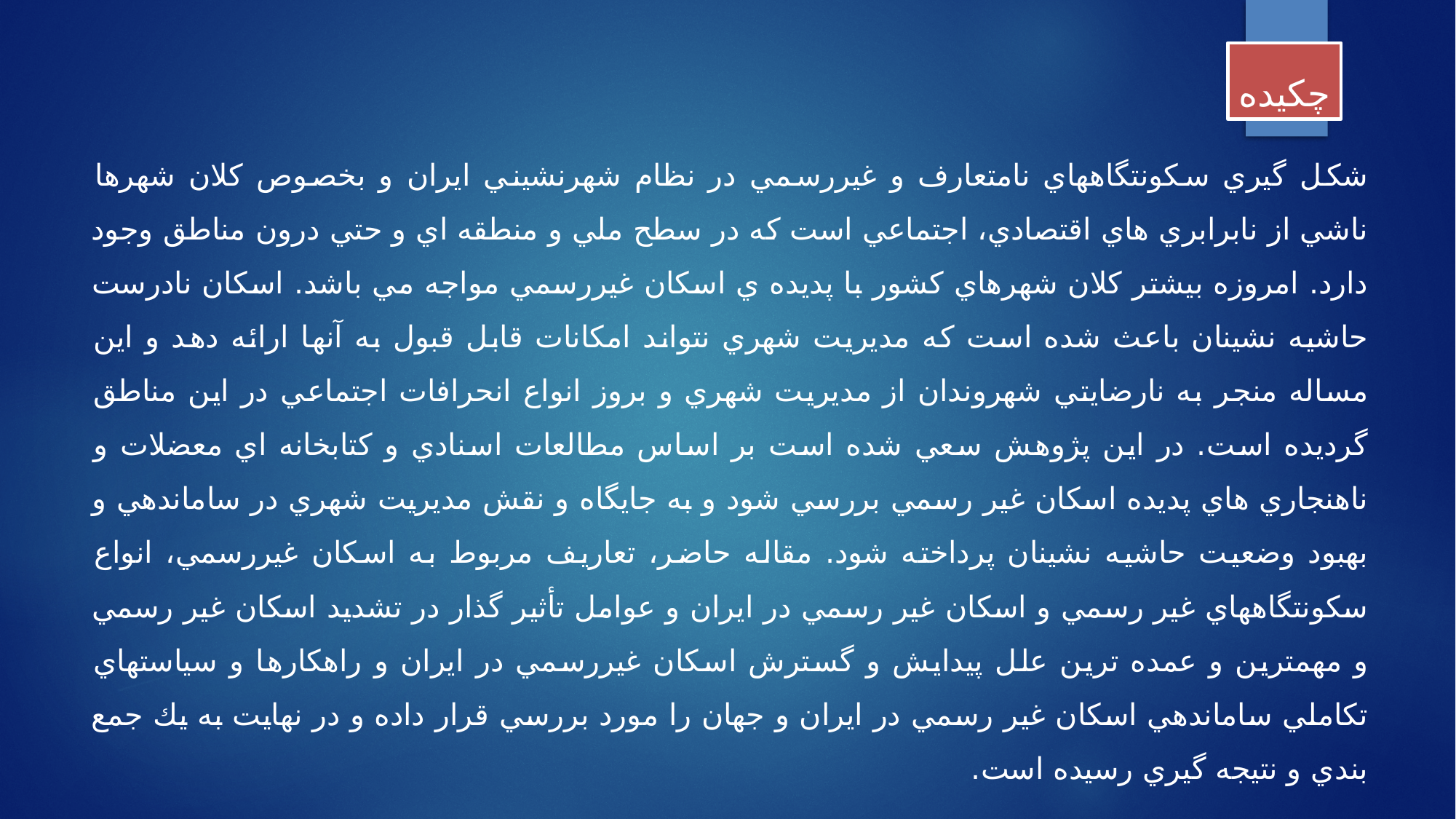

چکیده
شكل گيري سكونتگاههاي نامتعارف و غيررسمي در نظام شهرنشيني ايران و بخصوص كلان شهرها ناشي از نابرابري هاي اقتصادي، اجتماعي است كه در سطح ملي و منطقه اي و حتي درون مناطق وجود دارد. امروزه بيشتر كلان شهرهاي كشور با پديده ي اسكان غيررسمي مواجه مي باشد. اسكان نادرست حاشيه نشينان باعث شده است كه مديريت شهري نتواند امكانات قابل قبول به آنها ارائه دهد و اين مساله منجر به نارضايتي شهروندان از مديريت شهري و بروز انواع انحرافات اجتماعي در اين مناطق گرديده است. در اين پژوهش سعي شده است بر اساس مطالعات اسنادي و كتابخانه اي معضلات و ناهنجاري هاي پديده اسكان غير رسمي بررسي شود و به جايگاه و نقش مديريت شهري در ساماندهي و بهبود وضعيت حاشيه نشينان پرداخته شود. مقاله حاضر، تعاريف مربوط به اسكان غيررسمي، انواع سكونتگاههاي غير رسمي و اسكان غير رسمي در ايران و عوامل تأثير گذار در تشديد اسكان غير رسمي و مهمترين و عمده ترين علل پيدايش و گسترش اسكان غيررسمي در ايران و راهكارها و سياستهاي تكاملي ساماندهي اسكان غير رسمي در ايران و جهان را مورد بررسي قرار داده و در نهايت به يك جمع بندي و نتيجه گيري رسيده است.